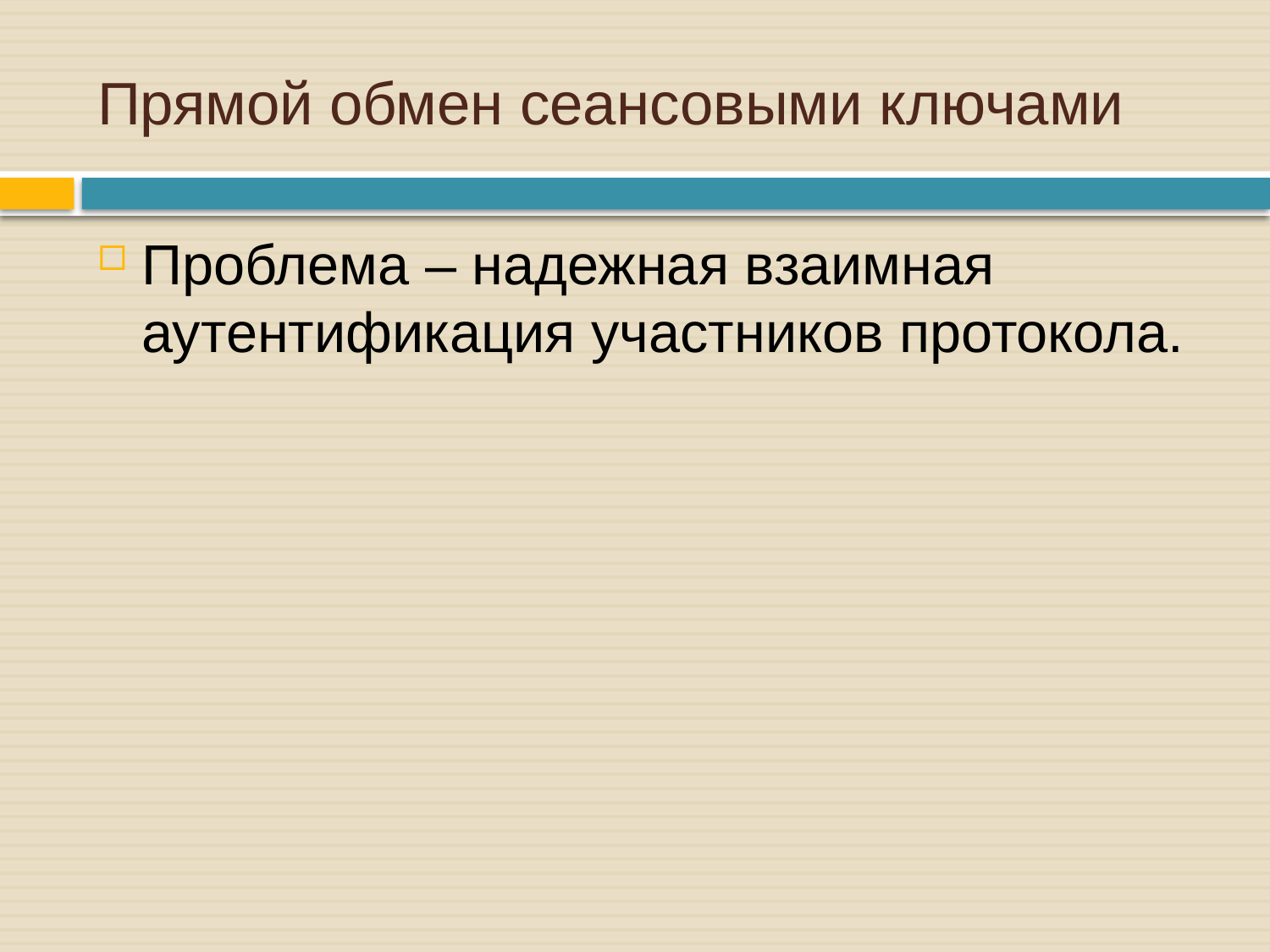

# Прямой обмен сеансовыми ключами
Проблема – надежная взаимная аутентификация участников протокола.